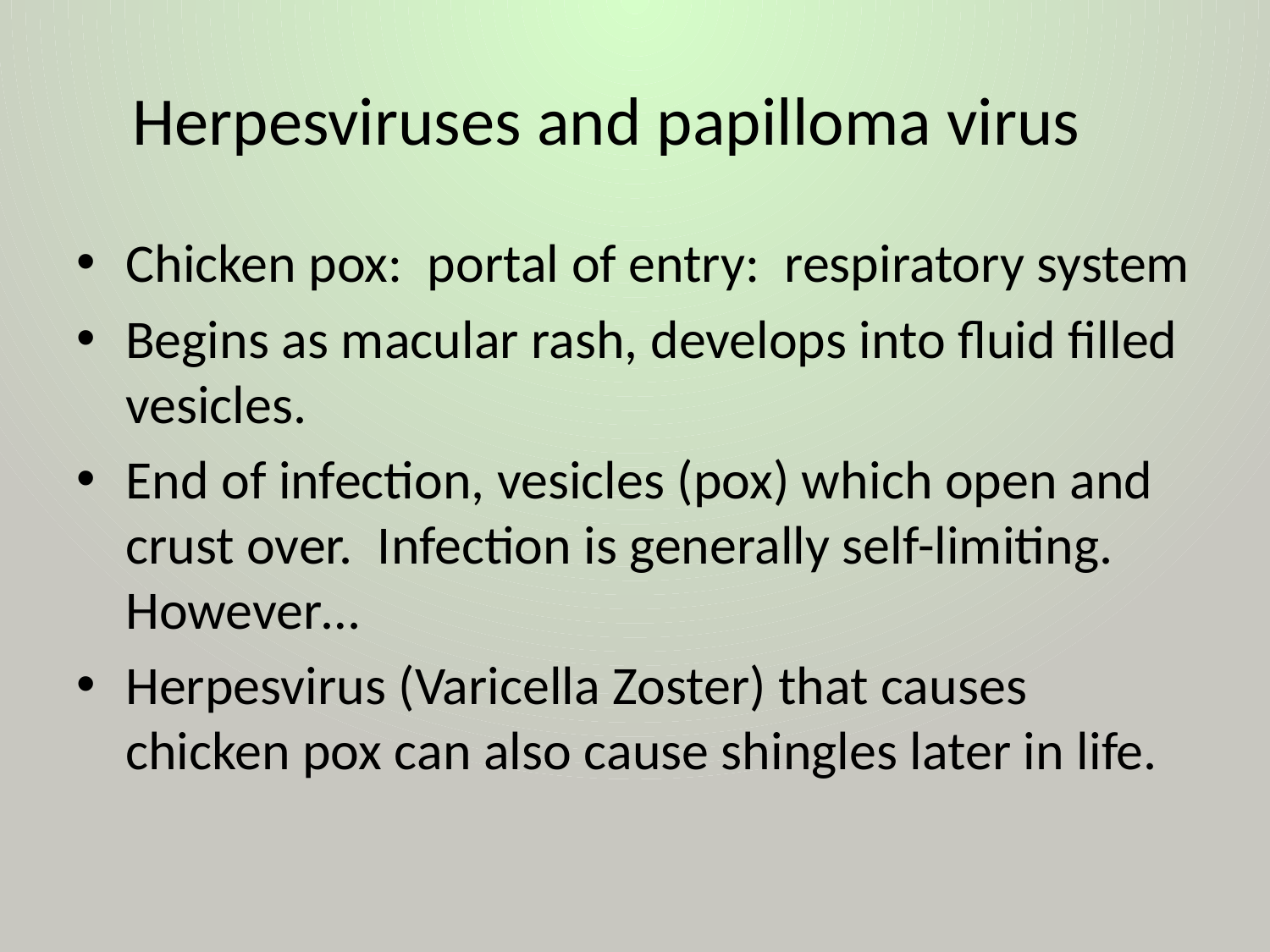

# Herpesviruses and papilloma virus
Chicken pox:  portal of entry:  respiratory system
Begins as macular rash, develops into fluid filled vesicles.
End of infection, vesicles (pox) which open and crust over.  Infection is generally self-limiting.  However…
Herpesvirus (Varicella Zoster) that causes chicken pox can also cause shingles later in life.